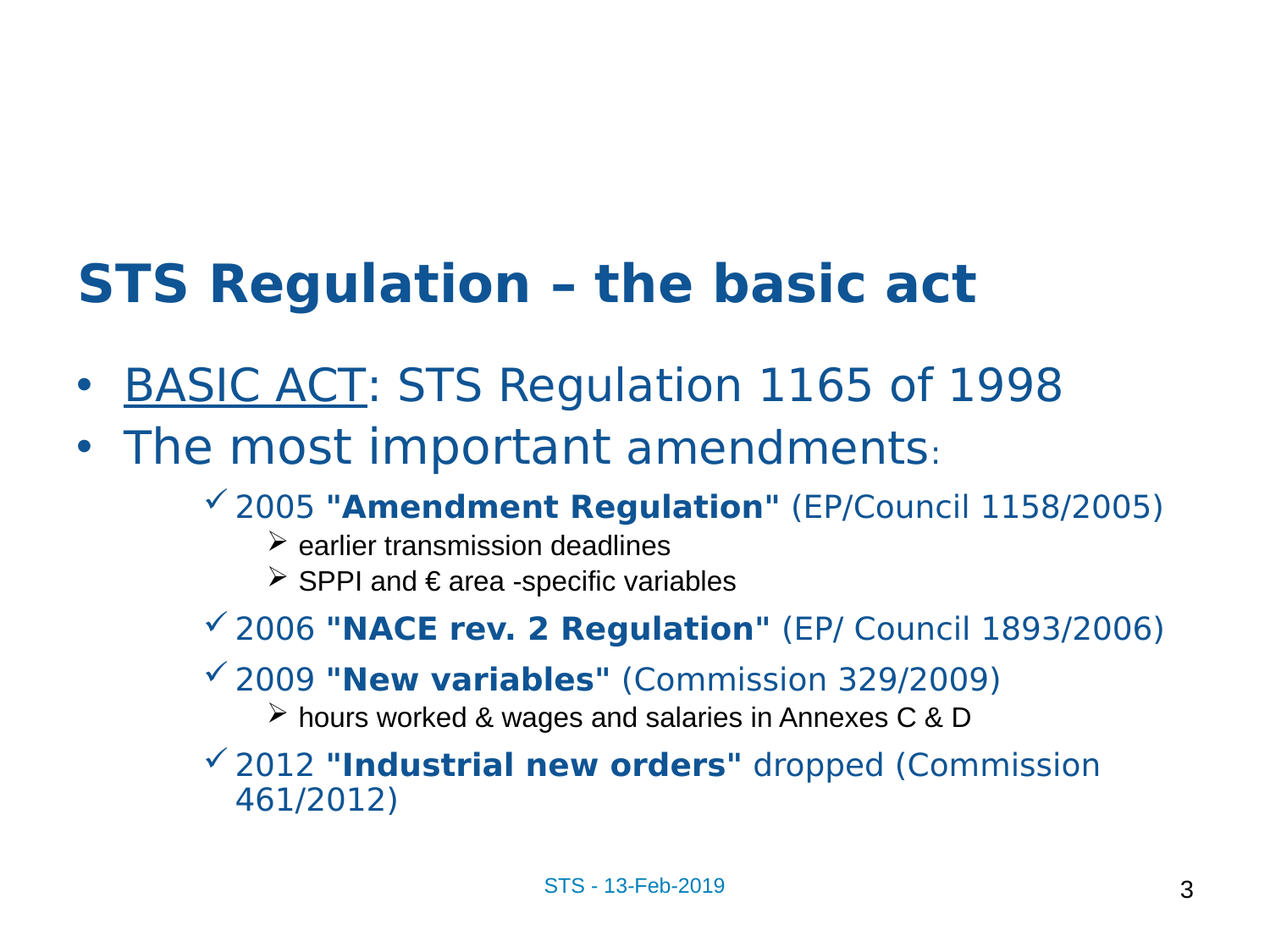

# STS Regulation – the basic act
BASIC ACT: STS Regulation 1165 of 1998
The most important amendments:
2005 "Amendment Regulation" (EP/Council 1158/2005)
earlier transmission deadlines
SPPI and € area -specific variables
2006 "NACE rev. 2 Regulation" (EP/ Council 1893/2006)
2009 "New variables" (Commission 329/2009)
hours worked & wages and salaries in Annexes C & D
2012 "Industrial new orders" dropped (Commission 461/2012)
STS - 13-Feb-2019
3